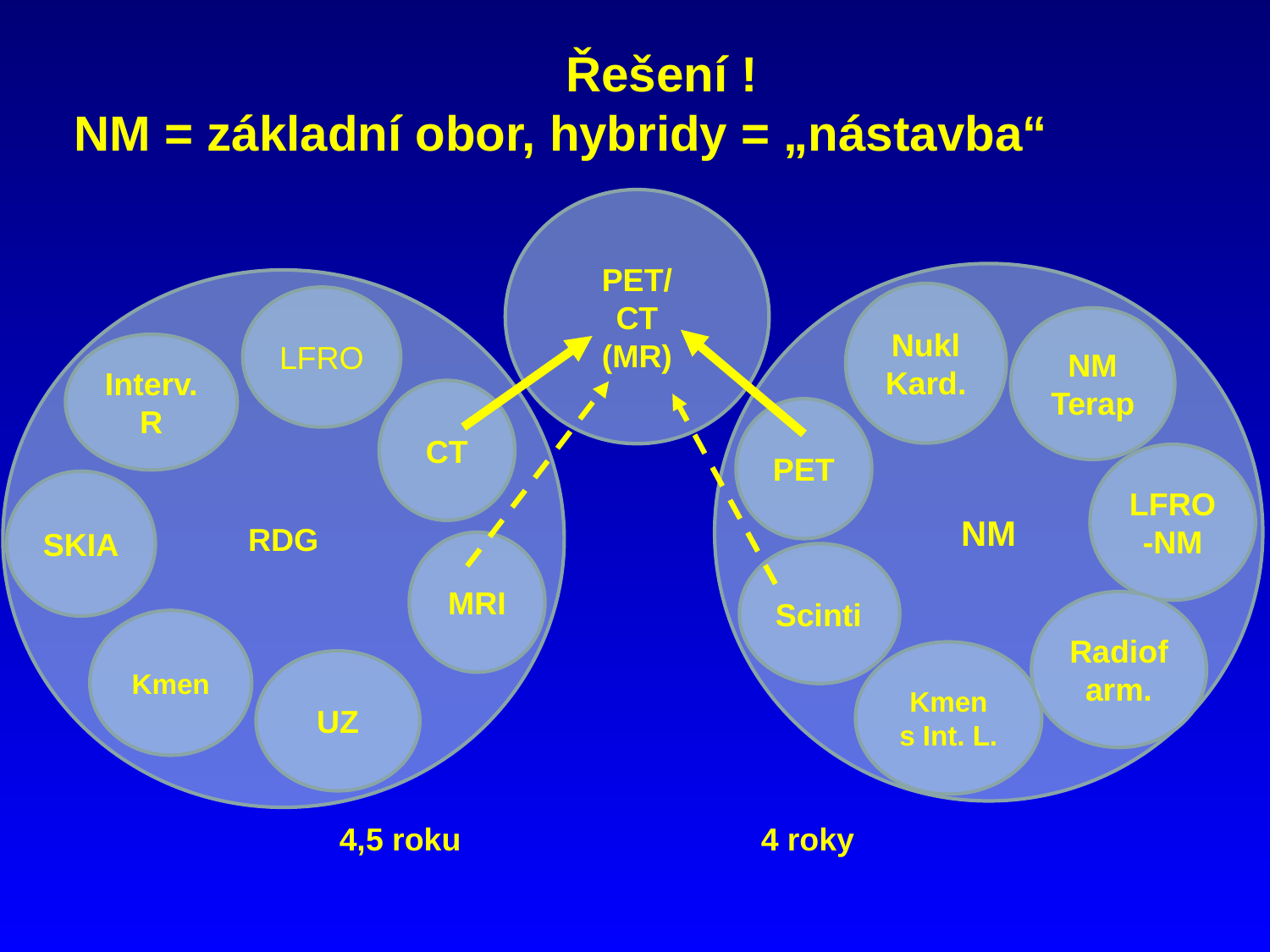

Řešení !
NM = základní obor, hybridy = „nástavba“
PET/
CT
(MR)

NM
RDG
Nukl
Kard.
LFRO
NM
Terap
Interv. R
CT
PET
LFRO -NM
SKIA
MRI
Scinti
Radiofarm.
Kmen
Kmen
s Int. L.
UZ
4,5 roku
4 roky